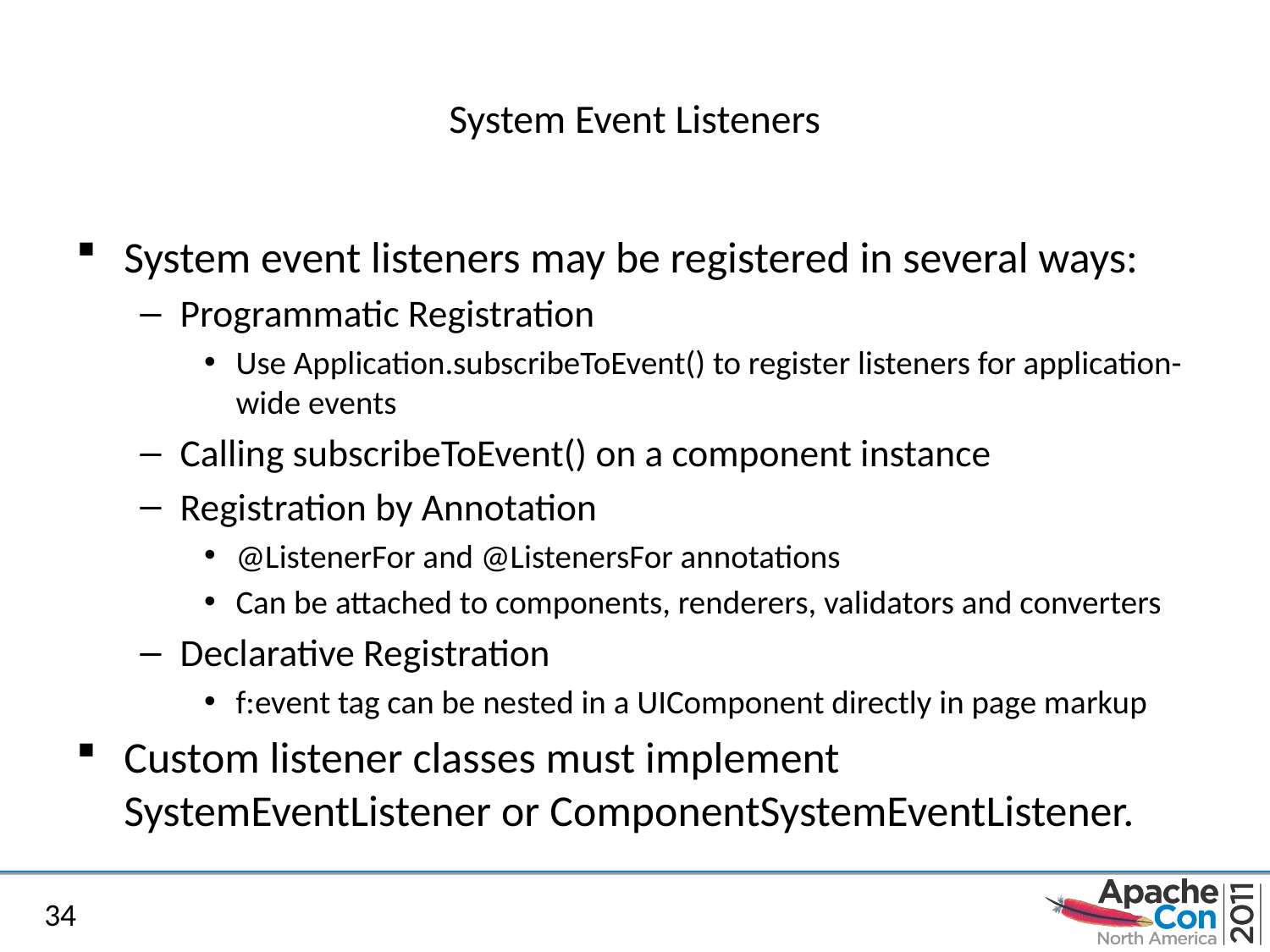

# System Event Listeners
System event listeners may be registered in several ways:
Programmatic Registration
Use Application.subscribeToEvent() to register listeners for application-wide events
Calling subscribeToEvent() on a component instance
Registration by Annotation
@ListenerFor and @ListenersFor annotations
Can be attached to components, renderers, validators and converters
Declarative Registration
f:event tag can be nested in a UIComponent directly in page markup
Custom listener classes must implement SystemEventListener or ComponentSystemEventListener.